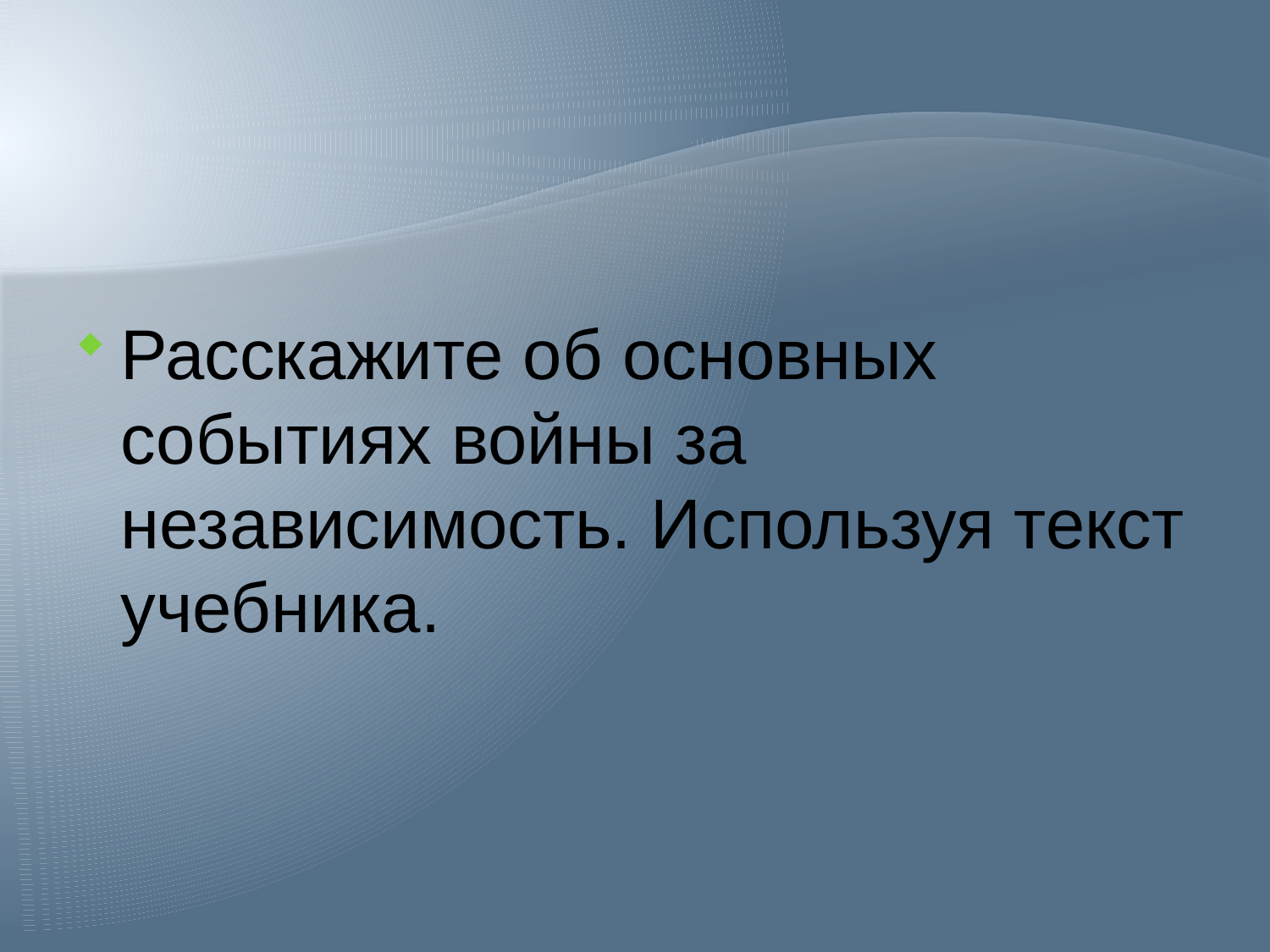

Расскажите об основных событиях войны за независимость. Используя текст учебника.